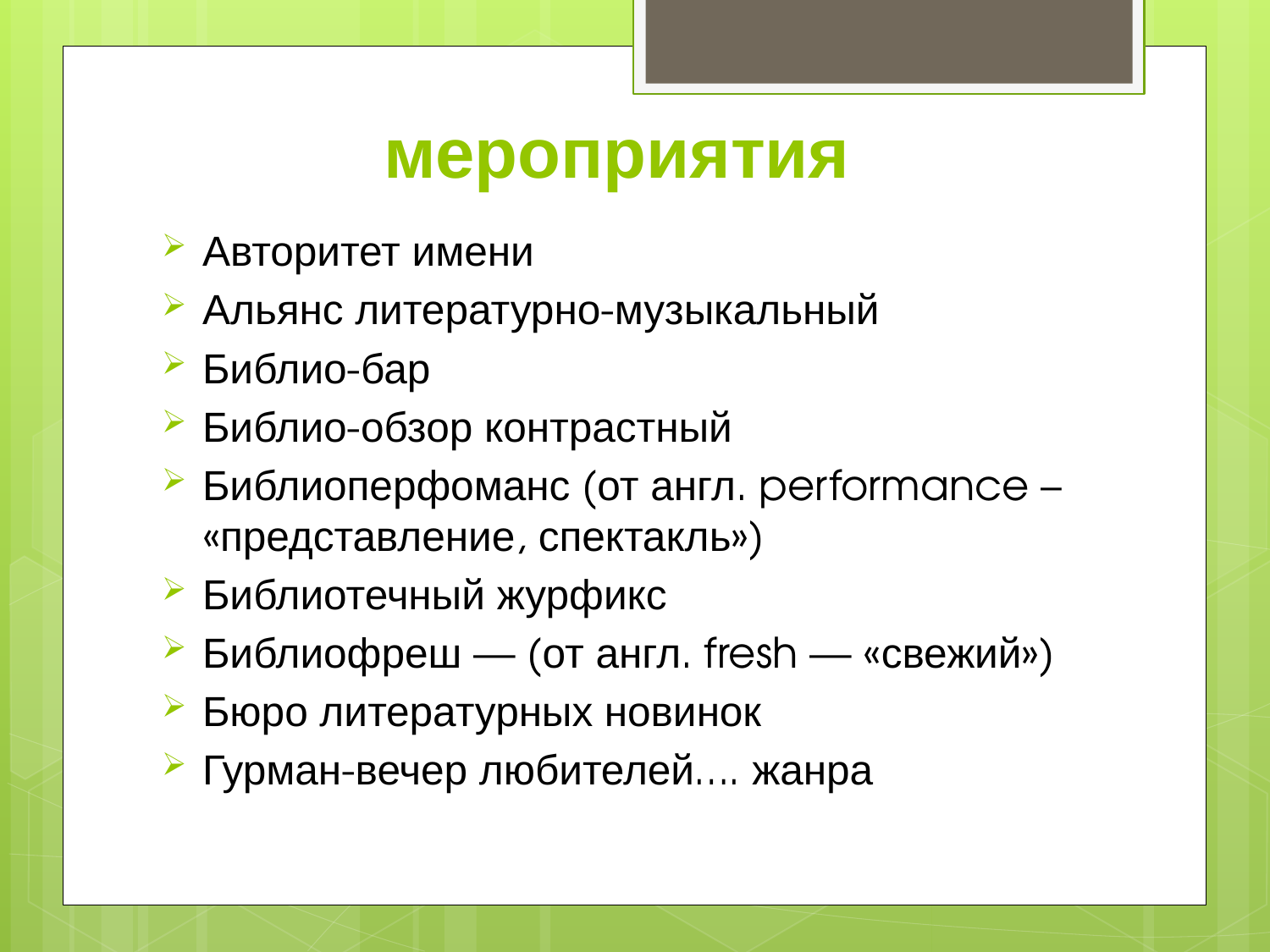

# мероприятия
Авторитет имени
Альянс литературно-музыкальный
Библио-бар
Библио-обзор контрастный
Библиоперфоманс (от англ. performance – «представление, спектакль»)
Библиотечный журфикс
Библиофреш — (от англ. fresh — «свежий»)
Бюро литературных новинок
Гурман-вечер любителей…. жанра